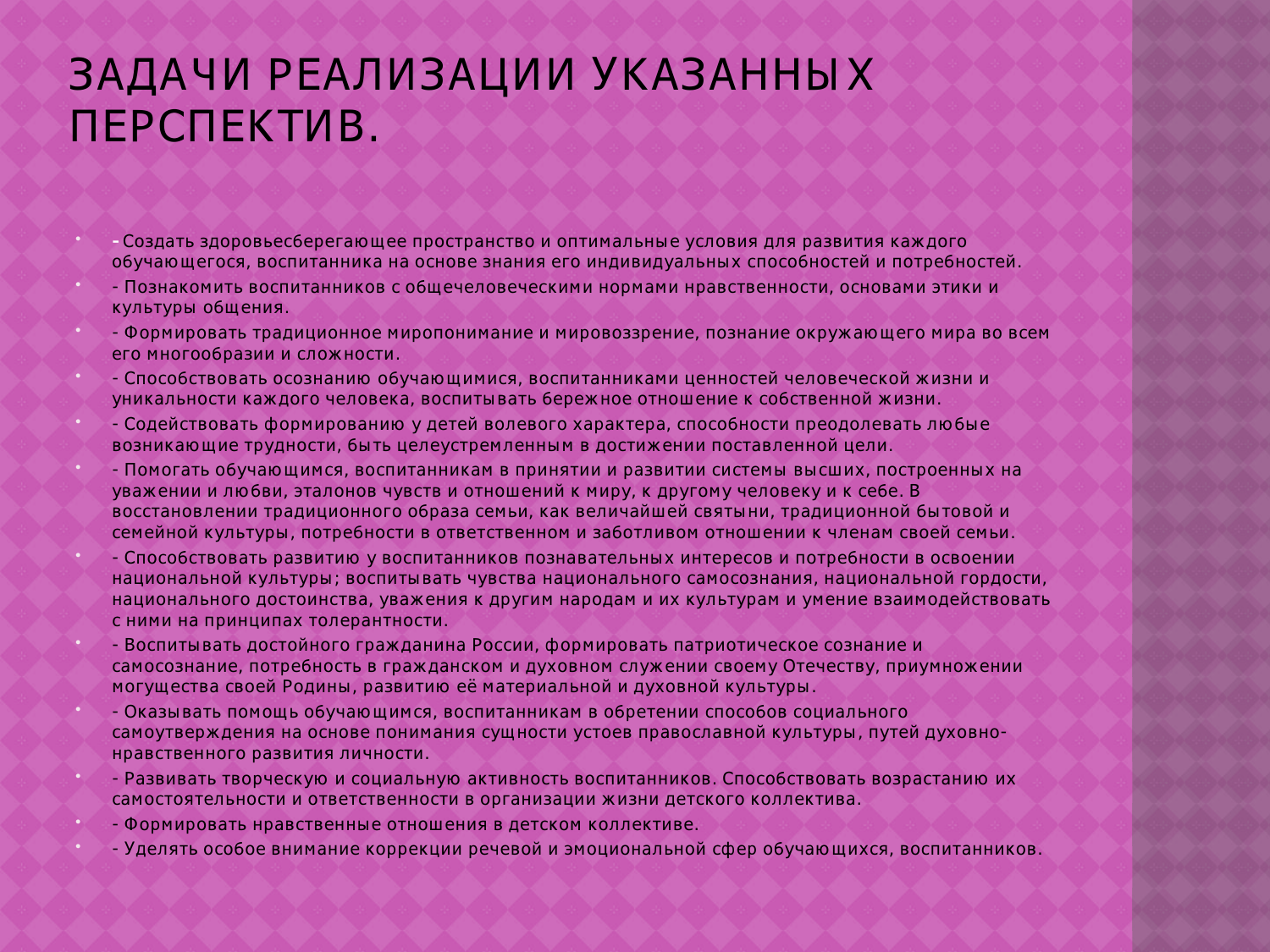

# Задачи реализации указанных перспектив.
- Создать здоровьесберегающее пространство и оптимальные условия для развития каждого обучающегося, воспитанника на основе знания его индивидуальных способностей и потребностей.
- Познакомить воспитанников с общечеловеческими нормами нравственности, основами этики и культуры общения.
- Формировать традиционное миропонимание и мировоззрение, познание окружающего мира во всем его многообразии и сложности.
- Способствовать осознанию обучающимися, воспитанниками ценностей человеческой жизни и уникальности каждого человека, воспитывать бережное отношение к собственной жизни.
- Содействовать формированию у детей волевого характера, способности преодолевать любые возникающие трудности, быть целеустремленным в достижении поставленной цели.
- Помогать обучающимся, воспитанникам в принятии и развитии системы высших, построенных на уважении и любви, эталонов чувств и отношений к миру, к другому человеку и к себе. В восстановлении традиционного образа семьи, как величайшей святыни, традиционной бытовой и семейной культуры, потребности в ответственном и заботливом отношении к членам своей семьи.
- Способствовать развитию у воспитанников познавательных интересов и потребности в освоении национальной культуры; воспитывать чувства национального самосознания, национальной гордости, национального достоинства, уважения к другим народам и их культурам и умение взаимодействовать с ними на принципах толерантности.
- Воспитывать достойного гражданина России, формировать патриотическое сознание и самосознание, потребность в гражданском и духовном служении своему Отечеству, приумножении могущества своей Родины, развитию её материальной и духовной культуры.
- Оказывать помощь обучающимся, воспитанникам в обретении способов социального самоутверждения на основе понимания сущности устоев православной культуры, путей духовно-нравственного развития личности.
- Развивать творческую и социальную активность воспитанников. Способствовать возрастанию их самостоятельности и ответственности в организации жизни детского коллектива.
- Формировать нравственные отношения в детском коллективе.
- Уделять особое внимание коррекции речевой и эмоциональной сфер обучающихся, воспитанников.